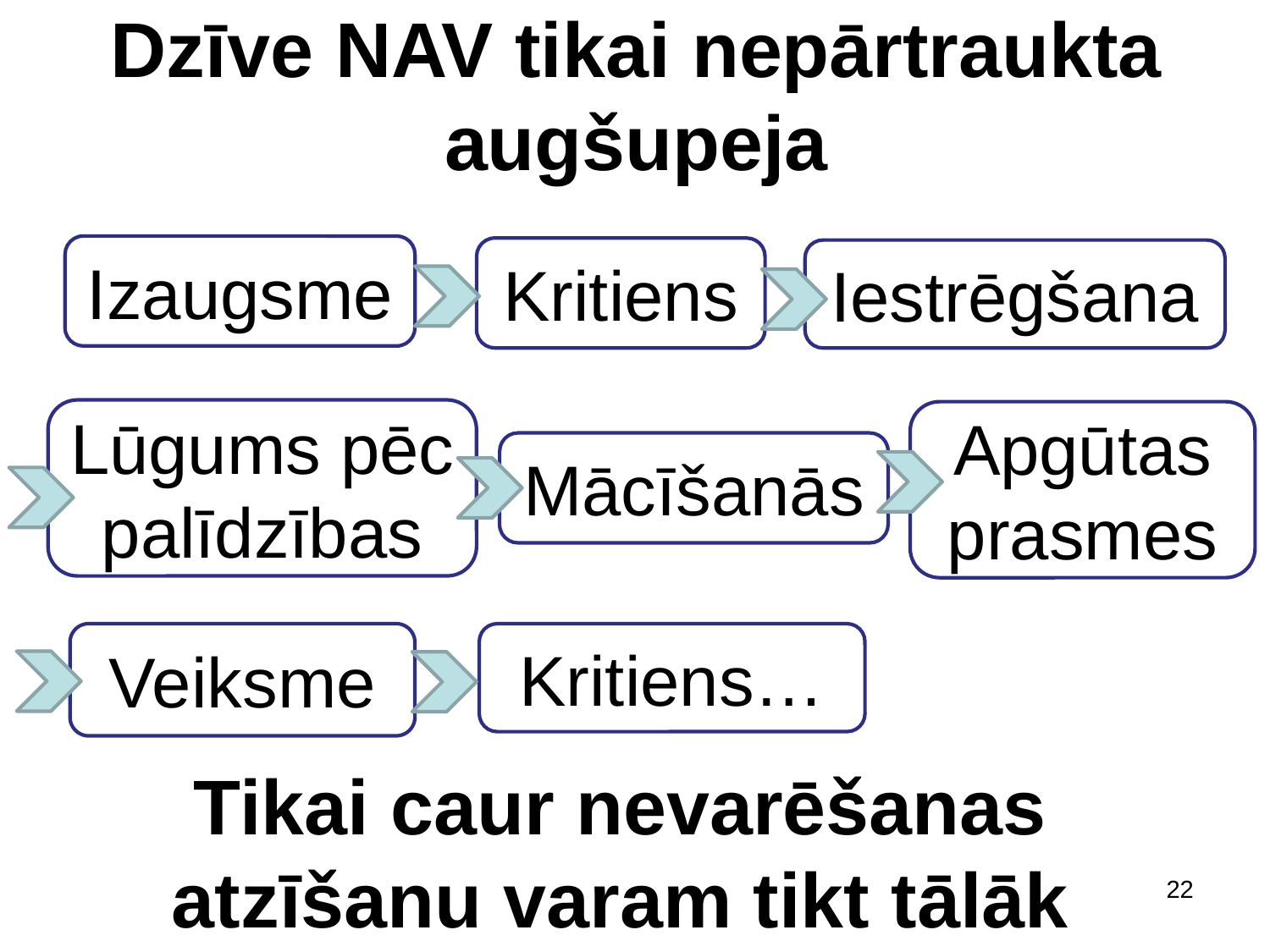

Dzīve nav tikai nepārtraukta augšupeja
Izaugsme
Kritiens
Iestrēgšana

Lūgums pēc palīdzības
Apgūtas prasmes
Mācīšanās

Veiksme
Kritiens…

Tikai caur nevarēšanas atzīšanu varam tikt tālāk
22